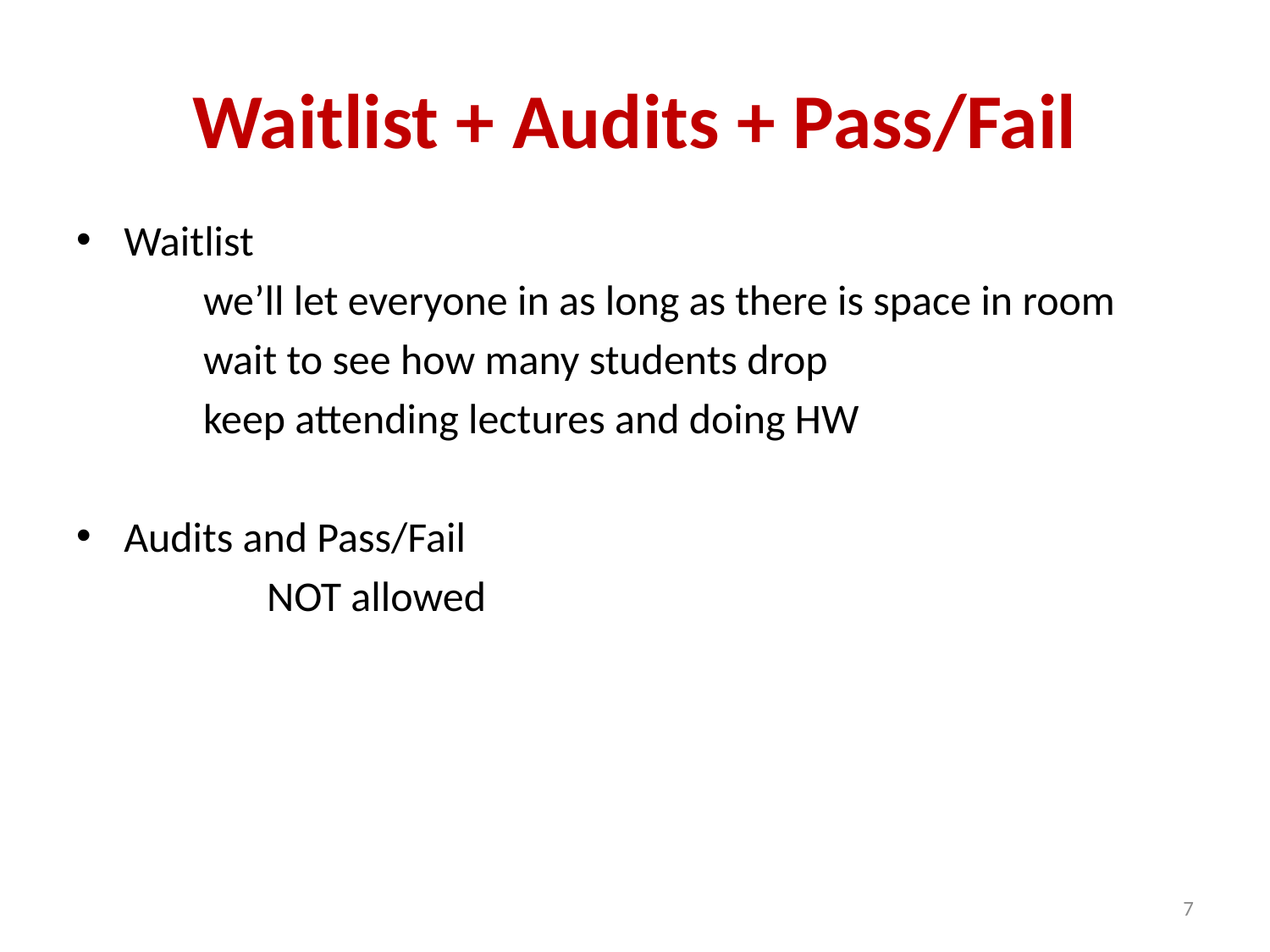

# Waitlist + Audits + Pass/Fail
Waitlist
	we’ll let everyone in as long as there is space in room
	wait to see how many students drop
	keep attending lectures and doing HW

Audits and Pass/Fail
	NOT allowed
7